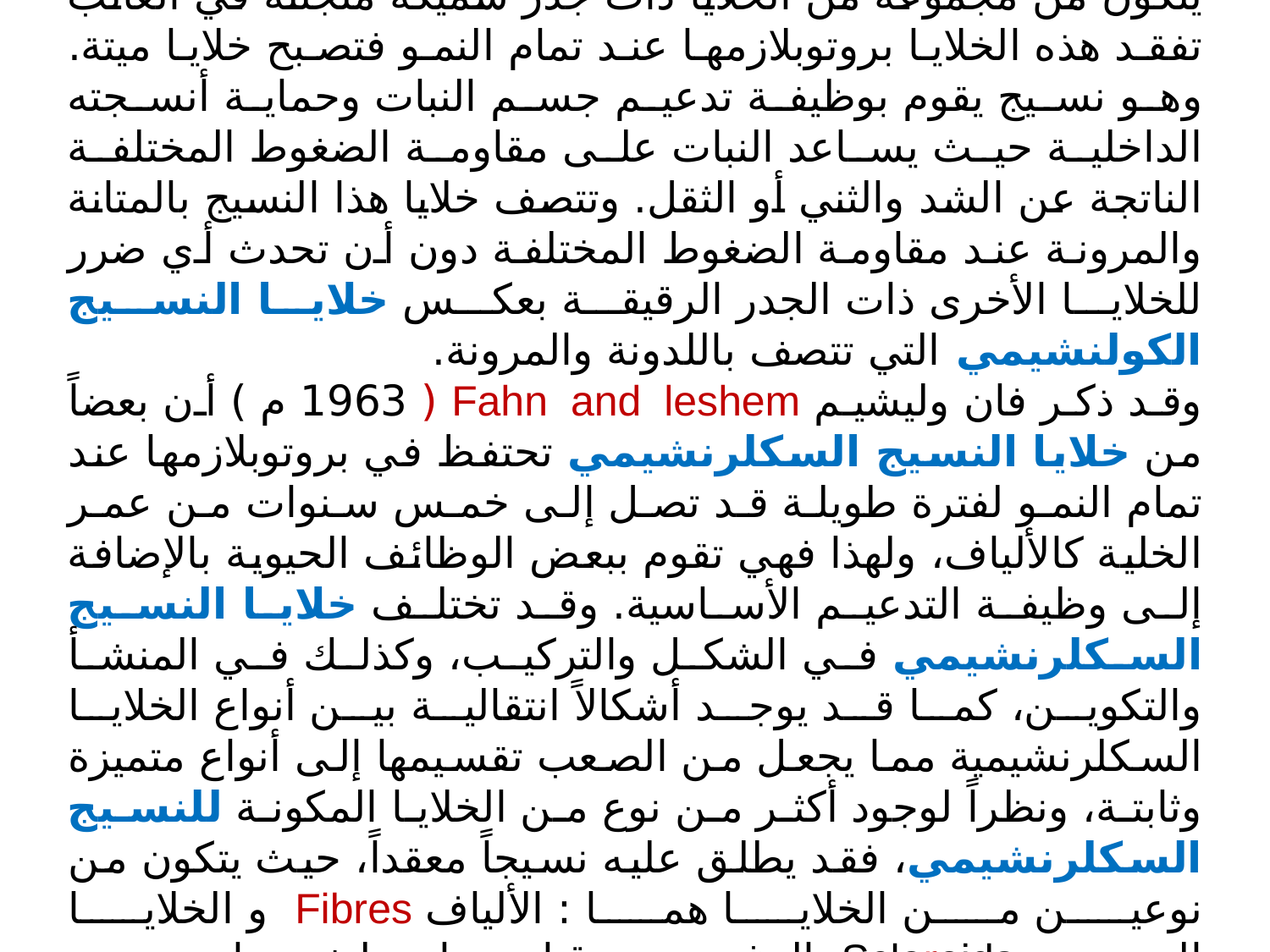

النسيج السكلرنشيمي Sclerenchyma
	يتكون من مجموعة من الخلايا ذات جدر سميكة ملجننة في الغالب تفقد هذه الخلايا بروتوبلازمها عند تمام النمو فتصبح خلايا ميتة. وهو نسيج يقوم بوظيفة تدعيم جسم النبات وحماية أنسجته الداخلية حيث يساعد النبات على مقاومة الضغوط المختلفة الناتجة عن الشد والثني أو الثقل. وتتصف خلايا هذا النسيج بالمتانة والمرونة عند مقاومة الضغوط المختلفة دون أن تحدث أي ضرر للخلايا الأخرى ذات الجدر الرقيقة بعكس خلايا النسيج الكولنشيمي التي تتصف باللدونة والمرونة.
	وقد ذكر فان وليشيم Fahn and leshem ( 1963 م ) أن بعضاً من خلايا النسيج السكلرنشيمي تحتفظ في بروتوبلازمها عند تمام النمو لفترة طويلة قد تصل إلى خمس سنوات من عمر الخلية كالألياف، ولهذا فهي تقوم ببعض الوظائف الحيوية بالإضافة إلى وظيفة التدعيم الأساسية. وقد تختلف خلايا النسيج السكلرنشيمي في الشكل والتركيب، وكذلك في المنشأ والتكوين، كما قد يوجد أشكالاً انتقالية بين أنواع الخلايا السكلرنشيمية مما يجعل من الصعب تقسيمها إلى أنواع متميزة وثابتة، ونظراً لوجود أكثر من نوع من الخلايا المكونة للنسيج السكلرنشيمي، فقد يطلق عليه نسيجاً معقداً، حيث يتكون من نوعين من الخلايا هما : الألياف Fibres  و الخلايا الحجرية .Sclereids بالرغم من قيامهما بوظيفة واحدة هي التدعيم.